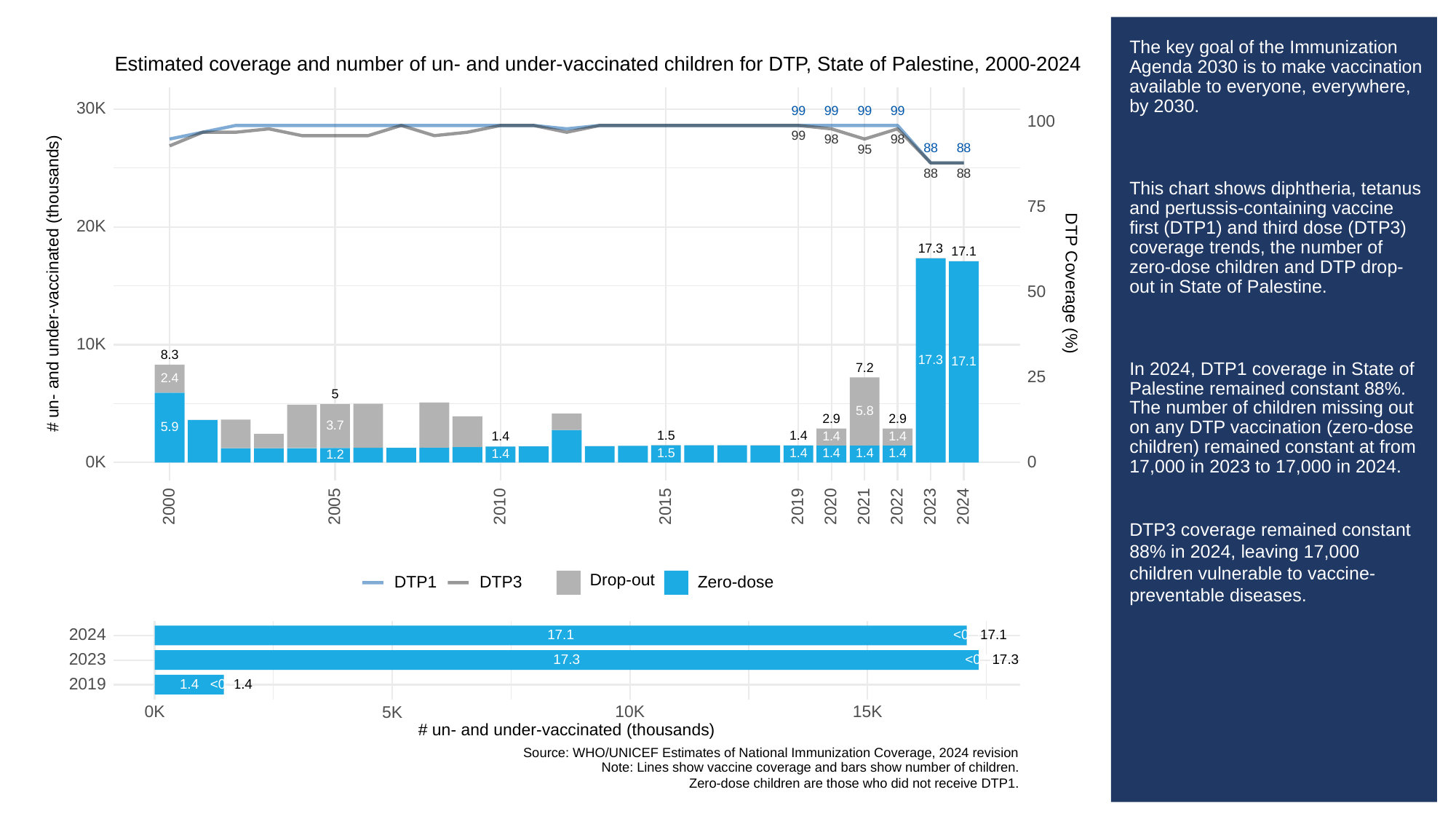

# The key goal of the Immunization Agenda 2030 is to make vaccination available to everyone, everywhere, by 2030.

This chart shows diphtheria, tetanus and pertussis-containing vaccine first (DTP1) and third dose (DTP3) coverage trends, the number of zero-dose children and DTP drop-out in State of Palestine.

In 2024, DTP1 coverage in State of Palestine remained constant 88%. The number of children missing out on any DTP vaccination (zero-dose children) remained constant at from 17,000 in 2023 to 17,000 in 2024.

DTP3 coverage remained constant 88% in 2024, leaving 17,000 children vulnerable to vaccine-preventable diseases.

Estimated coverage and number of un- and under-vaccinated children for DTP, State of Palestine, 2000-2024

30K
99
99
99
99

100

99
98
98
88
88
95

88
88
75
20K

17.3
17.1

# un- and under-vaccinated (thousands)
DTP Coverage (%)

50
10K

8.3
17.3
17.1
7.2

25
2.4

5

5.8

2.9
2.9

3.7
5.9

1.5
1.4
1.4
1.4
1.4

1.5
1.4
1.4
1.4
1.4
1.4
1.2
0K
0

2023
2000
2005
2010
2015
2019
2020
2021
2022
2024

Drop-out
DTP3
Zero-dose
DTP1

2024
<0.5
17.1
17.1

2023
17.3
17.3
<0.5

2019
<0.5
1.4
1.4

0K
10K
15K
5K
# un- and under-vaccinated (thousands)
Source: WHO/UNICEF Estimates of National Immunization Coverage, 2024 revision
Note: Lines show vaccine coverage and bars show number of children.
Zero-dose children are those who did not receive DTP1.